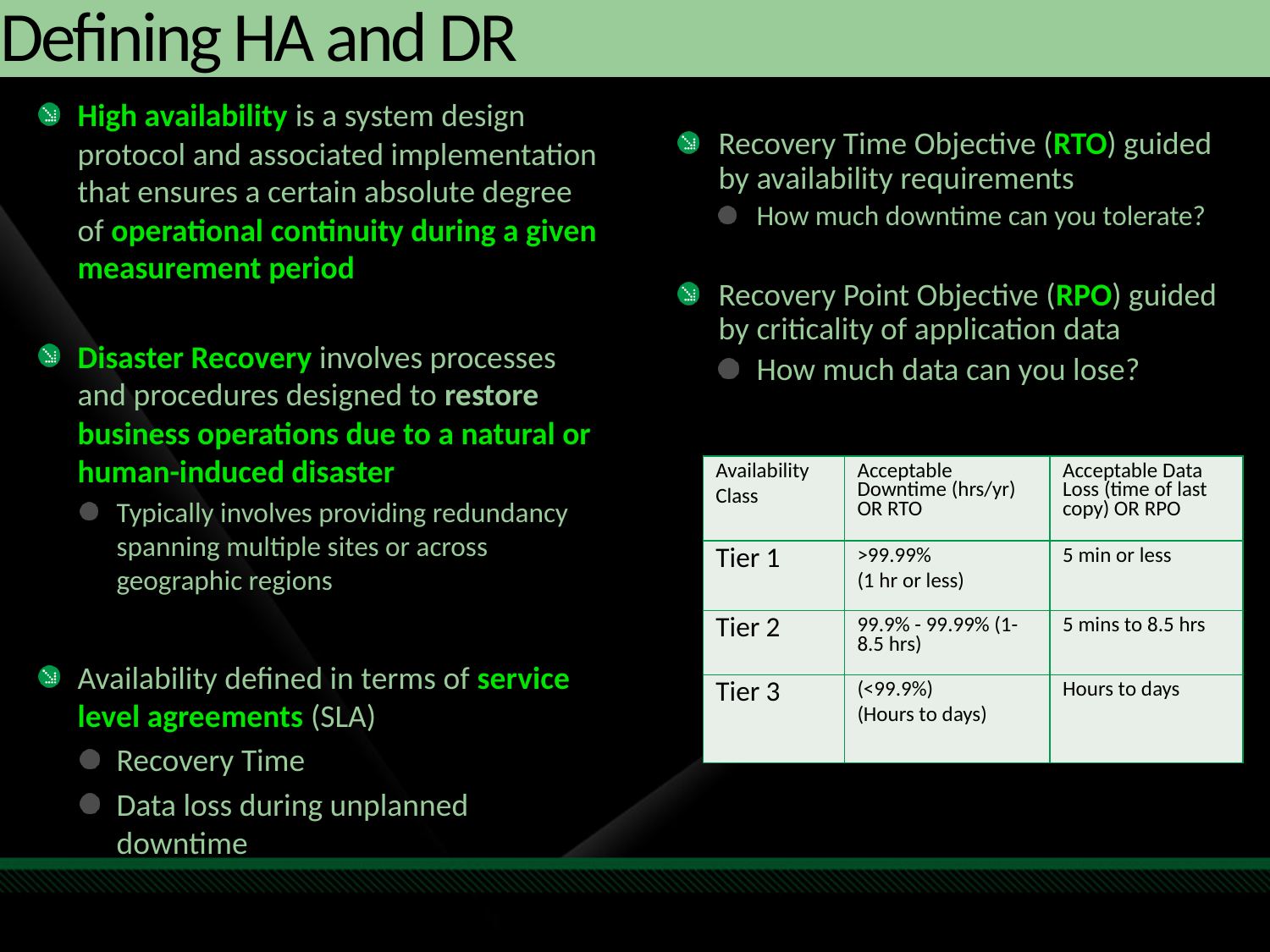

# Defining HA and DR

Recovery Time Objective (RTO) guided by availability requirements
How much downtime can you tolerate?

Recovery Point Objective (RPO) guided by criticality of application data
How much data can you lose?

High availability is a system design protocol and associated implementation that ensures a certain absolute degree of operational continuity during a given measurement period

Disaster Recovery involves processes and procedures designed to restore business operations due to a natural or human-induced disaster
Typically involves providing redundancy spanning multiple sites or across geographic regions

Availability defined in terms of service level agreements (SLA)
Recovery Time
Data loss during unplanned downtime

| Availability Class | Acceptable Downtime (hrs/yr) OR RTO | Acceptable Data Loss (time of last copy) OR RPO |
| --- | --- | --- |
| Tier 1 | >99.99% (1 hr or less) | 5 min or less |
| Tier 2 | 99.9% - 99.99% (1- 8.5 hrs) | 5 mins to 8.5 hrs |
| Tier 3 | (<99.9%) (Hours to days) | Hours to days |